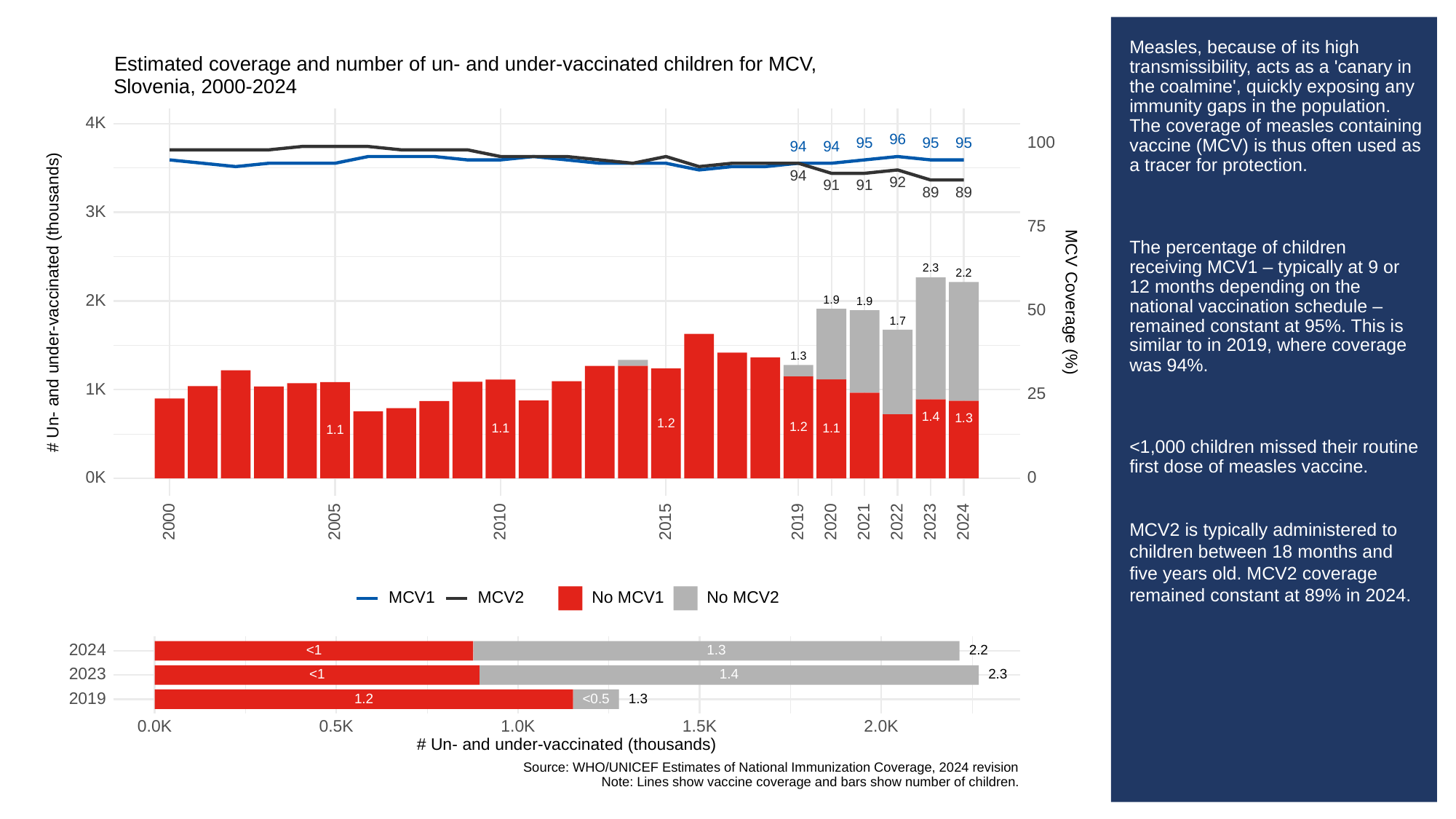

# Measles, because of its high transmissibility, acts as a 'canary in the coalmine', quickly exposing any immunity gaps in the population. The coverage of measles containing vaccine (MCV) is thus often used as a tracer for protection.

The percentage of children receiving MCV1 – typically at 9 or 12 months depending on the national vaccination schedule – remained constant at 95%. This is similar to in 2019, where coverage was 94%.

<1,000 children missed their routine first dose of measles vaccine.

MCV2 is typically administered to children between 18 months and five years old. MCV2 coverage remained constant at 89% in 2024.

Estimated coverage and number of un- and under-vaccinated children for MCV,
Slovenia, 2000-2024

4K

96
100
95
95
95
94
94

94
92
91
91
89
89
3K

75

2.3
2.2

# Un- and under-vaccinated (thousands)
MCV Coverage (%)
2K
1.9
1.9

50

1.7

1.3

1K

25

1.4

1.3
1.2
1.2
1.1
1.1
1.1

0K
0

2023
2000
2005
2010
2015
2019
2020
2021
2022
2024

MCV1
MCV2
No MCV1
No MCV2

2024
1.3
<1
2.2

2023
2.3
<1
1.4

2019
1.3
<0.5
1.2

0.0K
0.5K
1.0K
1.5K
2.0K
# Un- and under-vaccinated (thousands)
Source: WHO/UNICEF Estimates of National Immunization Coverage, 2024 revision
Note: Lines show vaccine coverage and bars show number of children.